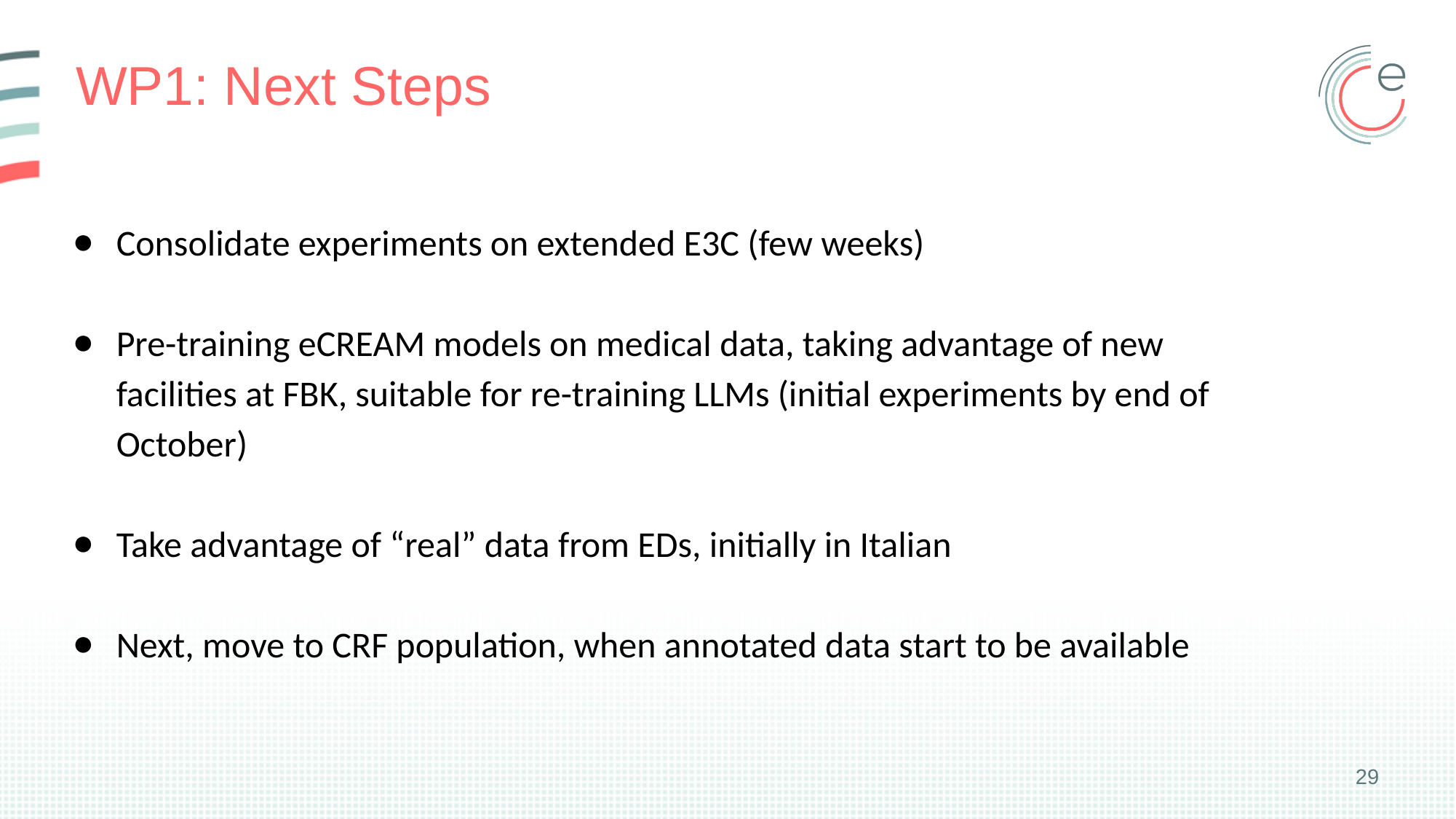

# WP1: Next Steps
Consolidate experiments on extended E3C (few weeks)

Pre-training eCREAM models on medical data, taking advantage of new facilities at FBK, suitable for re-training LLMs (initial experiments by end of October)

Take advantage of “real” data from EDs, initially in Italian

Next, move to CRF population, when annotated data start to be available